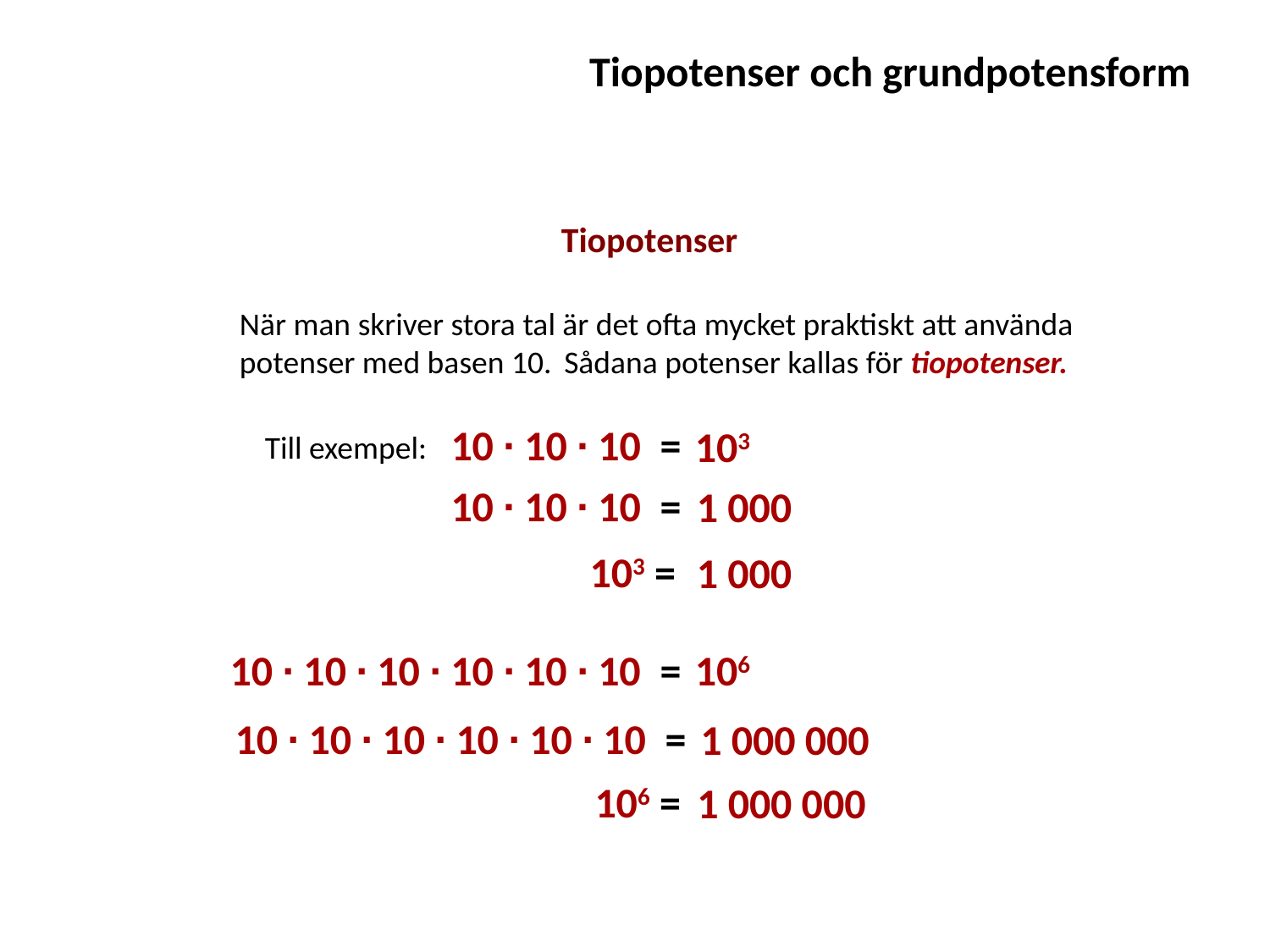

Tiopotenser och grundpotensform
Tiopotenser
När man skriver stora tal är det ofta mycket praktiskt att använda potenser med basen 10.
Sådana potenser kallas för tiopotenser.
10 ∙ 10 ∙ 10  =
Till exempel:
103
10 ∙ 10 ∙ 10  =
1 000
103 =
1 000
10 ∙ 10 ∙ 10 ∙ 10 ∙ 10 ∙ 10  =
106
10 ∙ 10 ∙ 10 ∙ 10 ∙ 10 ∙ 10  =
1 000 000
106 =
1 000 000